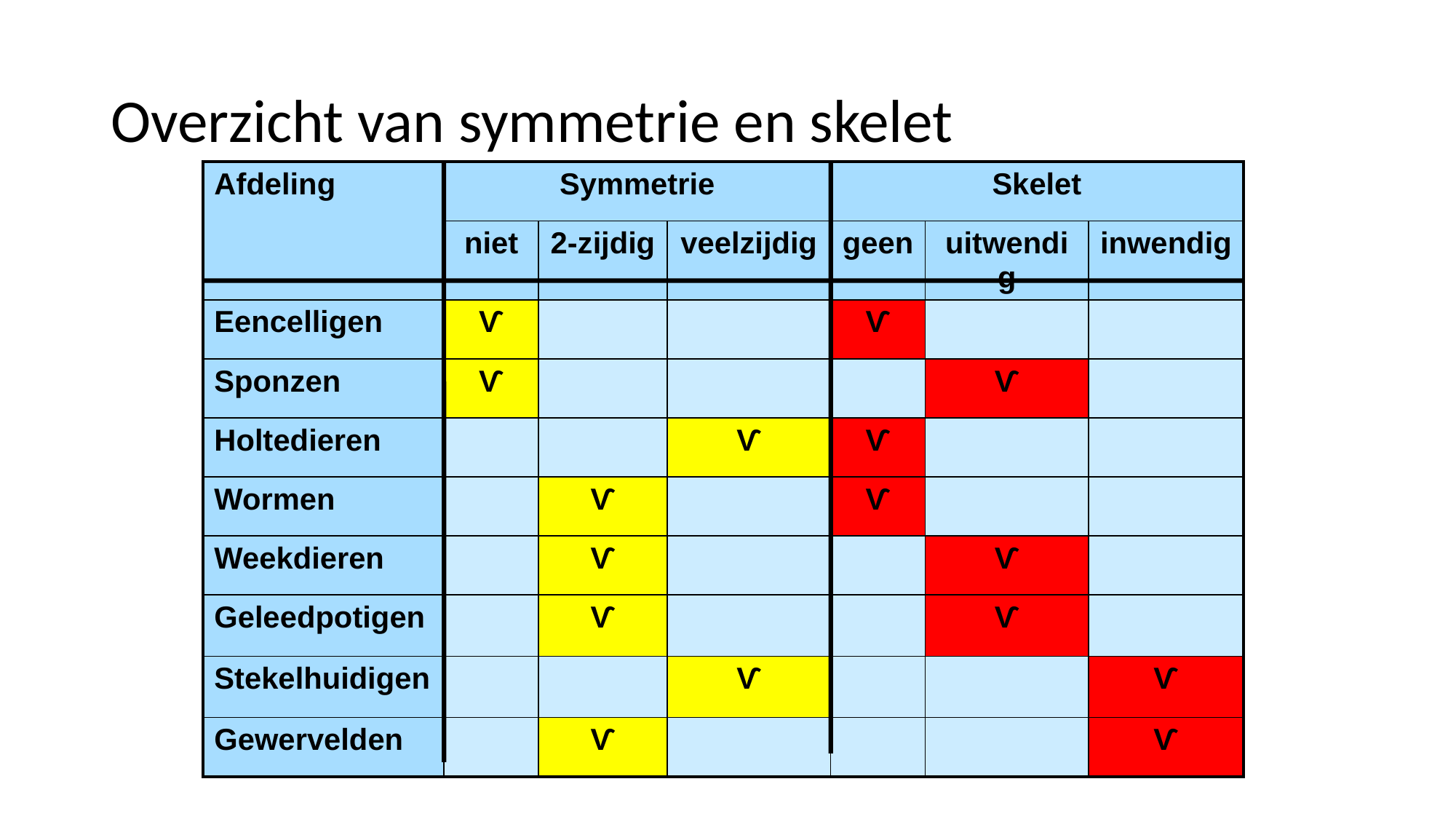

# Overzicht van symmetrie en skelet

| Afdeling | Symmetrie |  |  | Skelet |  |  |
| --- | --- | --- | --- | --- | --- | --- |
|  | niet | 2-zijdig | veelzijdig | geen | uitwendig | inwendig |
| Eencelligen | Ѵ |  |  | Ѵ |  |  |
| Sponzen | Ѵ |  |  |  | Ѵ |  |
| Holtedieren |  |  | Ѵ | Ѵ |  |  |
| Wormen |  | Ѵ |  | Ѵ |  |  |
| Weekdieren |  | Ѵ |  |  | Ѵ |  |
| Geleedpotigen |  | Ѵ |  |  | Ѵ |  |
| Stekelhuidigen |  |  | Ѵ |  |  | Ѵ |
| Gewervelden |  | Ѵ |  |  |  | Ѵ |